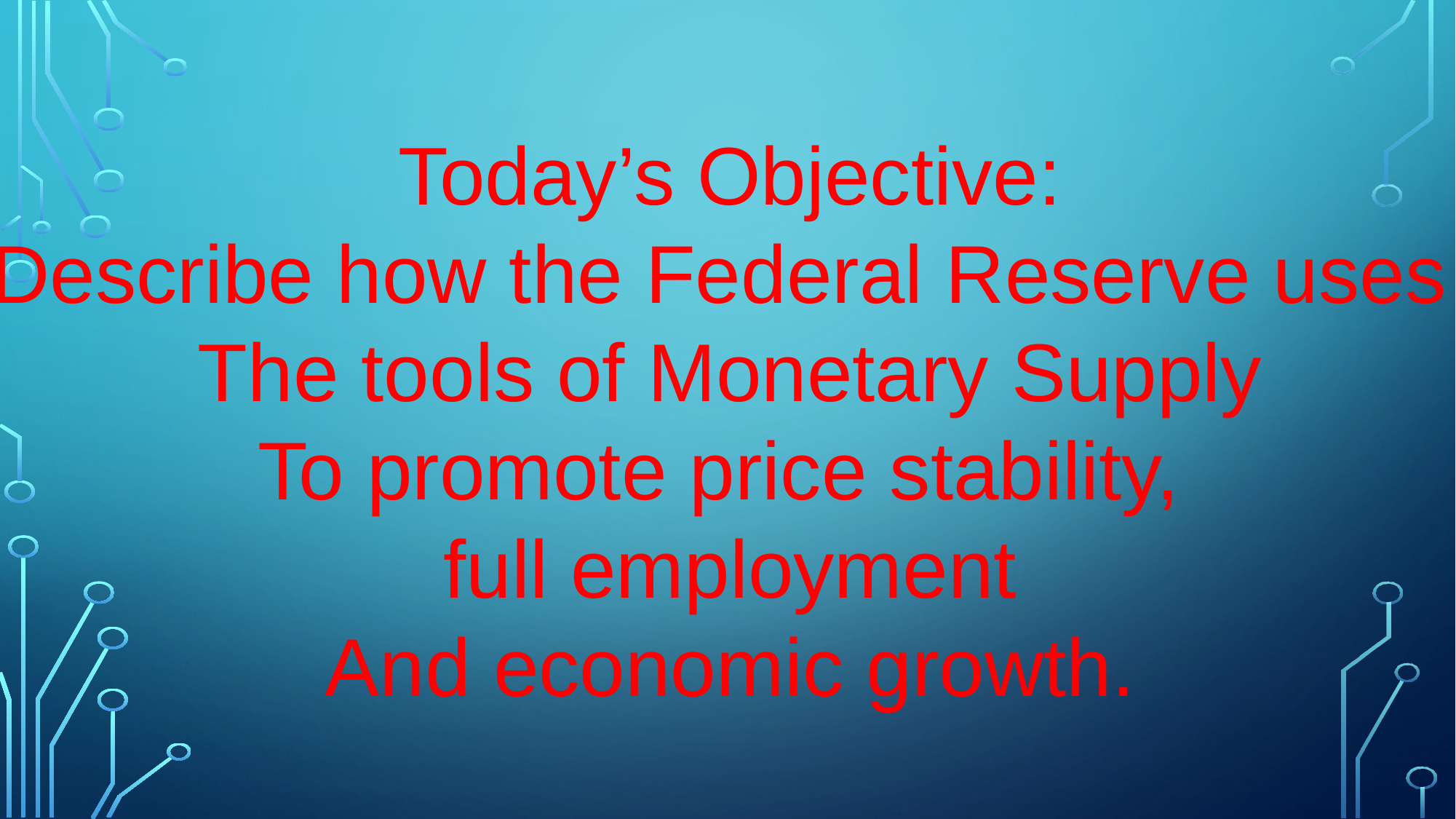

Today’s Objective:
Describe how the Federal Reserve uses
The tools of Monetary Supply
To promote price stability,
full employment
And economic growth.